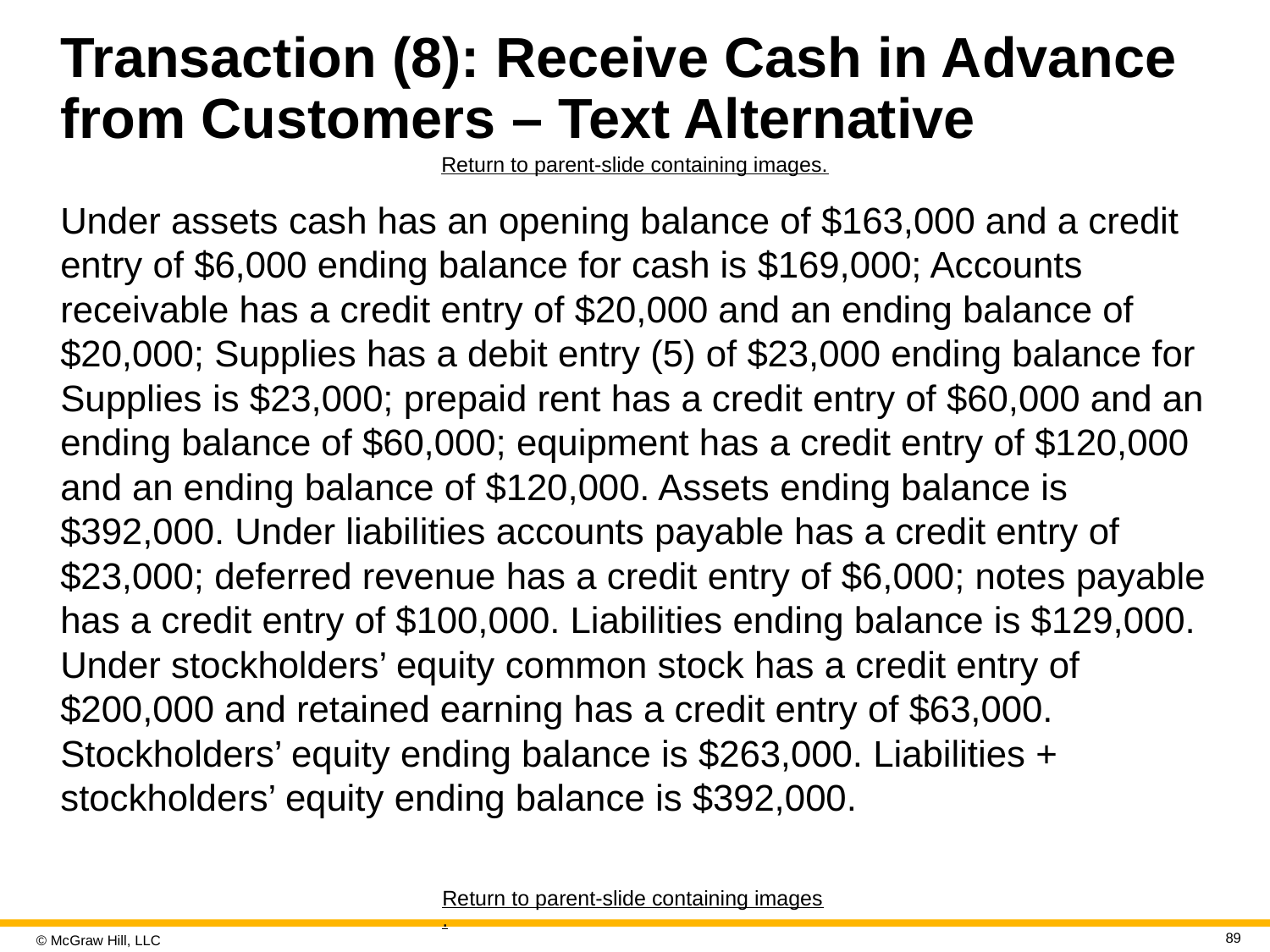

# Transaction (8): Receive Cash in Advance from Customers – Text Alternative
Return to parent-slide containing images.
Under assets cash has an opening balance of $163,000 and a credit entry of $6,000 ending balance for cash is $169,000; Accounts receivable has a credit entry of $20,000 and an ending balance of $20,000; Supplies has a debit entry (5) of $23,000 ending balance for Supplies is $23,000; prepaid rent has a credit entry of $60,000 and an ending balance of $60,000; equipment has a credit entry of $120,000 and an ending balance of $120,000. Assets ending balance is $392,000. Under liabilities accounts payable has a credit entry of $23,000; deferred revenue has a credit entry of $6,000; notes payable has a credit entry of $100,000. Liabilities ending balance is $129,000. Under stockholders’ equity common stock has a credit entry of $200,000 and retained earning has a credit entry of $63,000. Stockholders’ equity ending balance is $263,000. Liabilities + stockholders’ equity ending balance is $392,000.
Return to parent-slide containing images.
89